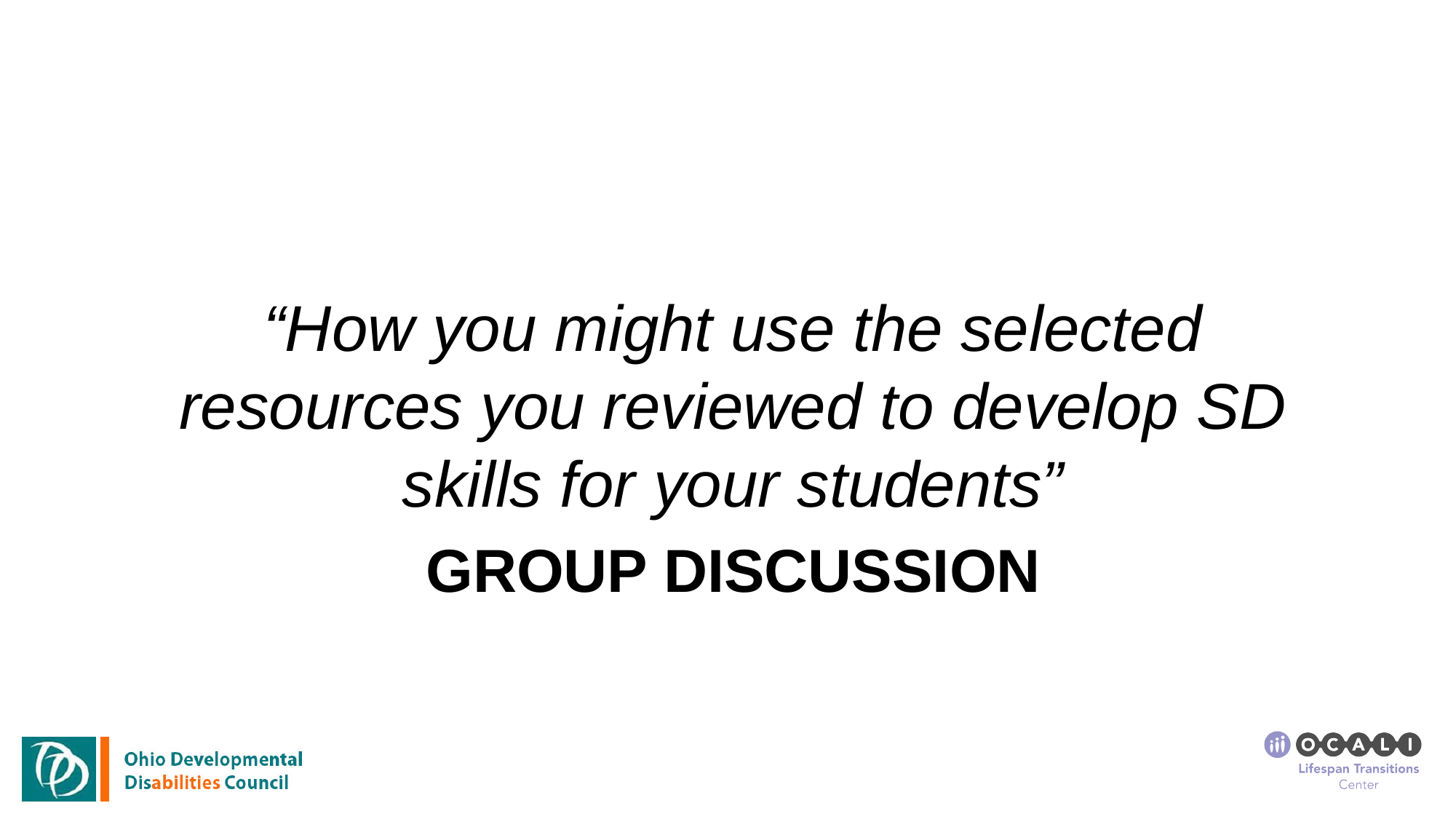

“How you might use the selected resources you reviewed to develop SD skills for your students”

# Group Discussion